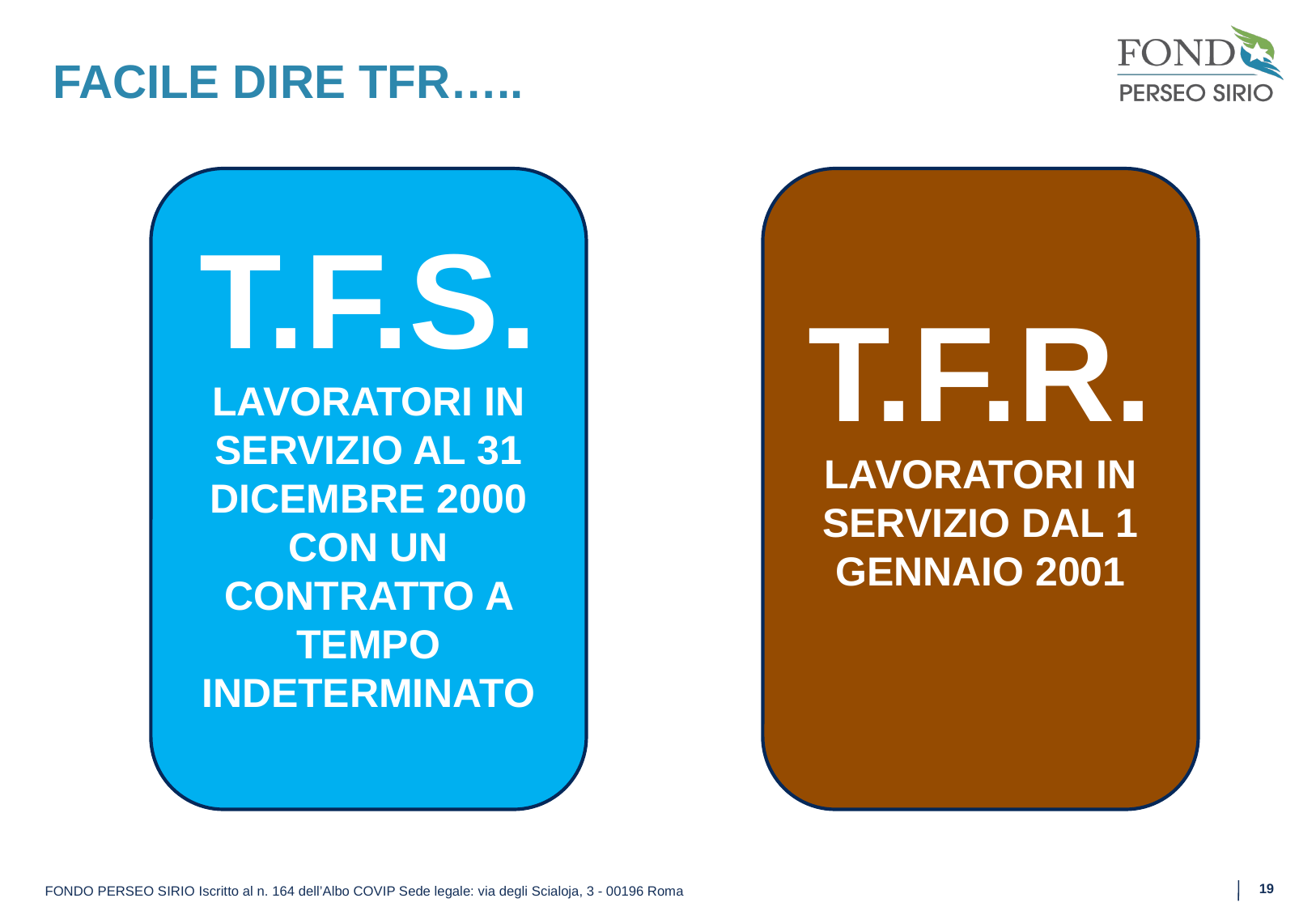

# FACILE DIRE TFR…..
T.F.S.
LAVORATORI IN SERVIZIO AL 31 DICEMBRE 2000 CON UN CONTRATTO A TEMPO INDETERMINATO

T.F.R.
LAVORATORI IN SERVIZIO DAL 1 GENNAIO 2001

19
FONDO PERSEO SIRIO Iscritto al n. 164 dell’Albo COVIP Sede legale: via degli Scialoja, 3 - 00196 Roma